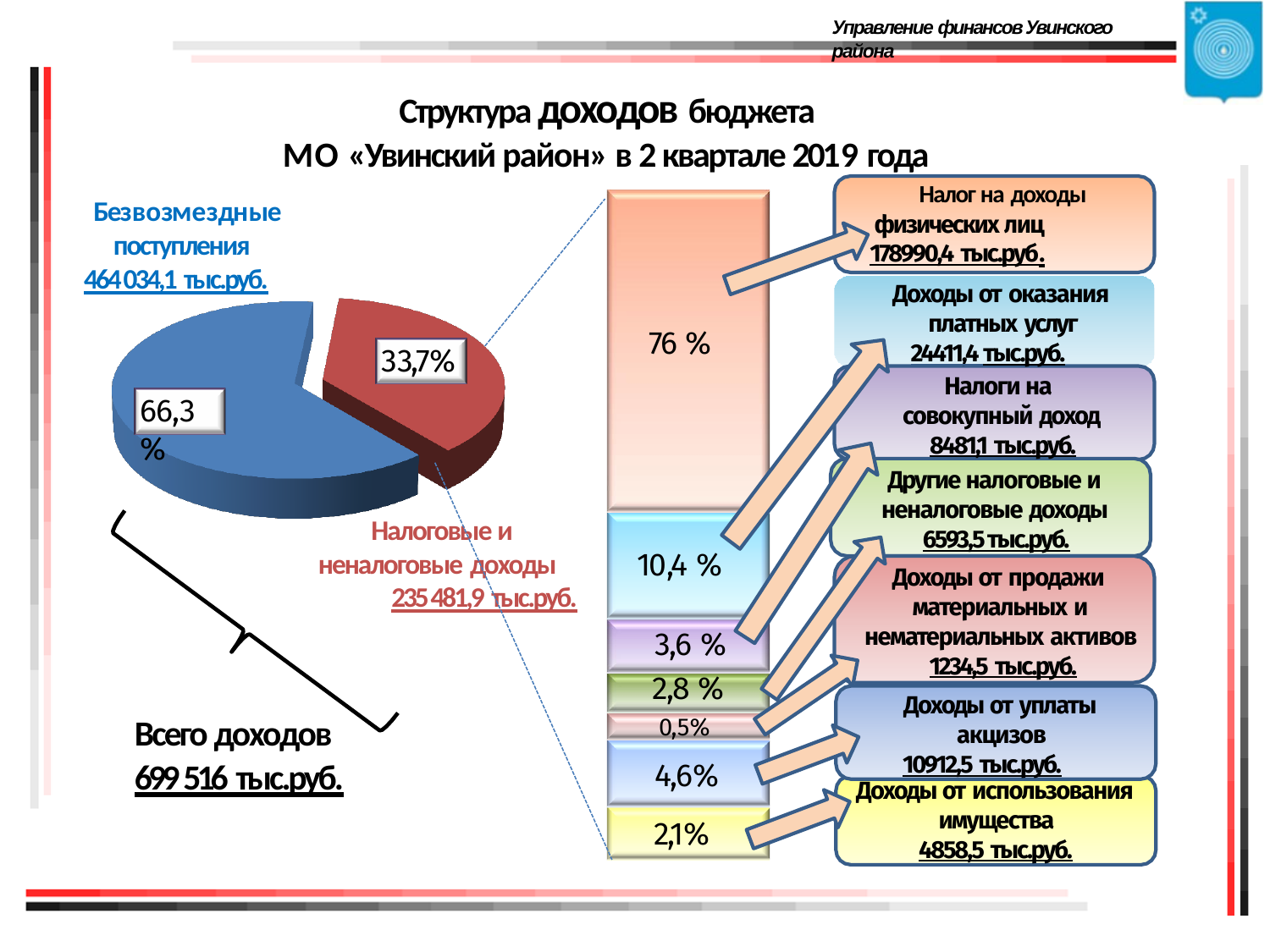

Управление финансов Увинского района

# Структура доходов бюджета
МО «Увинский район» в 2 квартале 2019 года
Налог на доходы

Безвозмездные  поступления

физических лиц  178990,4 тыс.руб.

464 034,1 тыс.руб.

Доходы от оказания  платных услуг
 	24411,4 тыс.руб.
Налоги на  совокупный доход  8481,1 тыс.руб.
Другие налоговые и  неналоговые доходы  6593,5 тыс.руб.
Доходы от продажи  материальных и
нематериальных активов  1234,5 тыс.руб.
Доходы от уплаты  акцизов
10912,5 тыс.руб.
76 %

33,7%

66,3%

Налоговые и  неналоговые доходы
235 481,9 тыс.руб.

10,4 %

3,6 %
2,8 %
0,5%
4,6%

Всего доходов
699  516  тыс.руб.

Доходы от использования  имущества
4858,5 тыс.руб.

2,1%